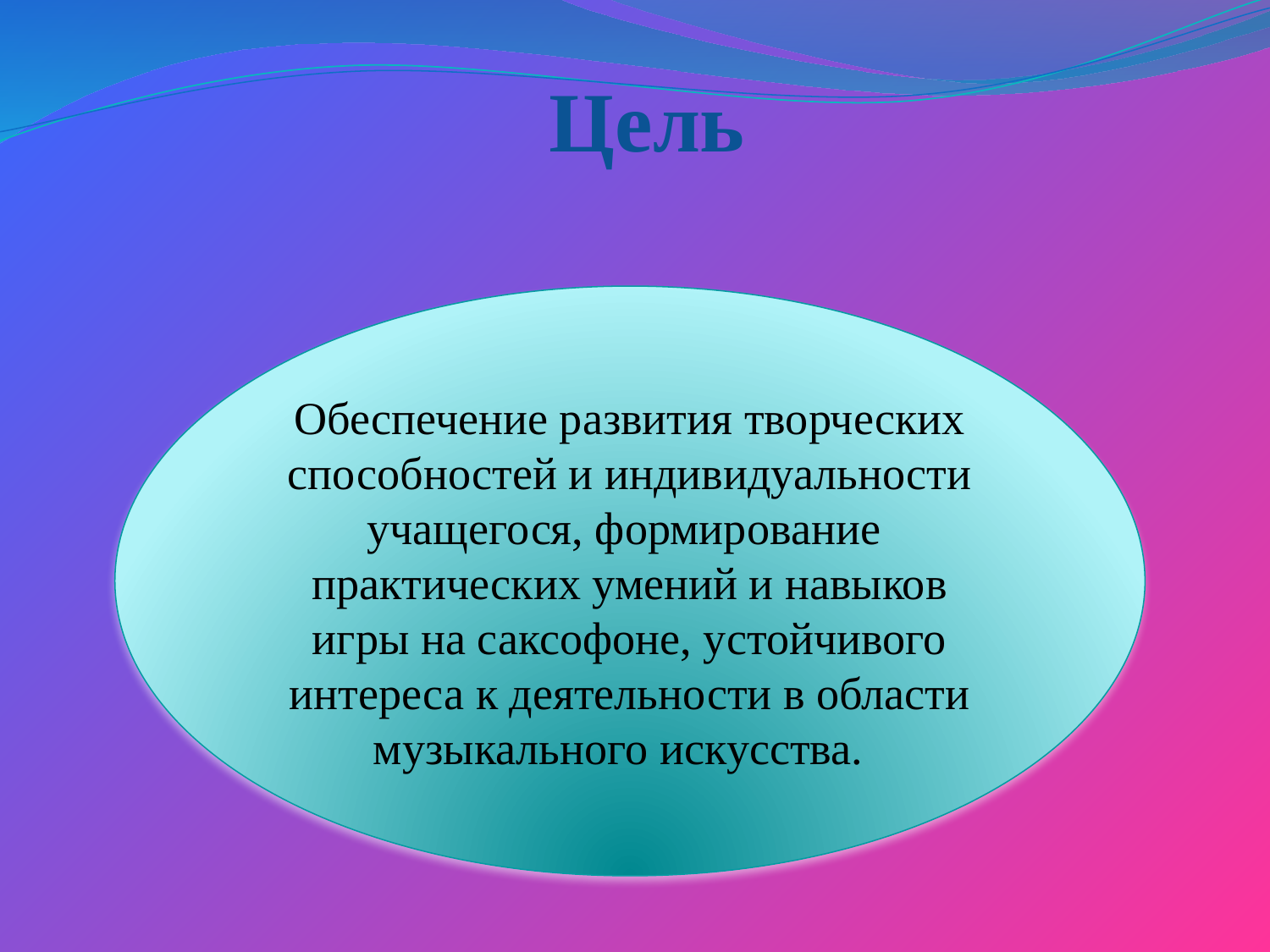

# Цель
Обеспечение развития творческих способностей и индивидуальности учащегося, формирование  практических умений и навыков игры на саксофоне, устойчивого интереса к деятельности в области музыкального искусства.